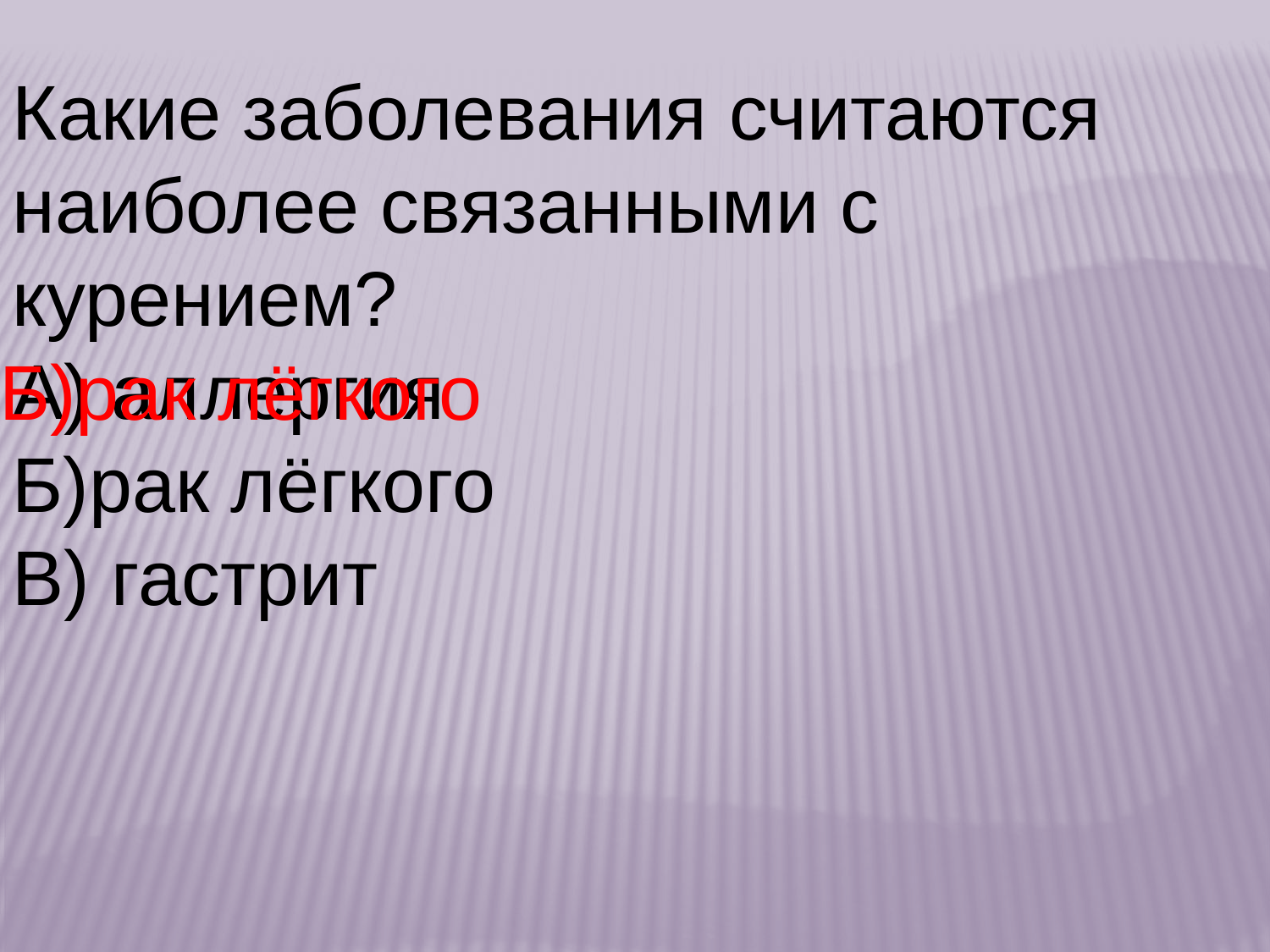

Какие заболевания считаются наиболее связанными с курением?
А) аллергия
Б)рак лёгкого
В) гастрит
Б)рак лёгкого